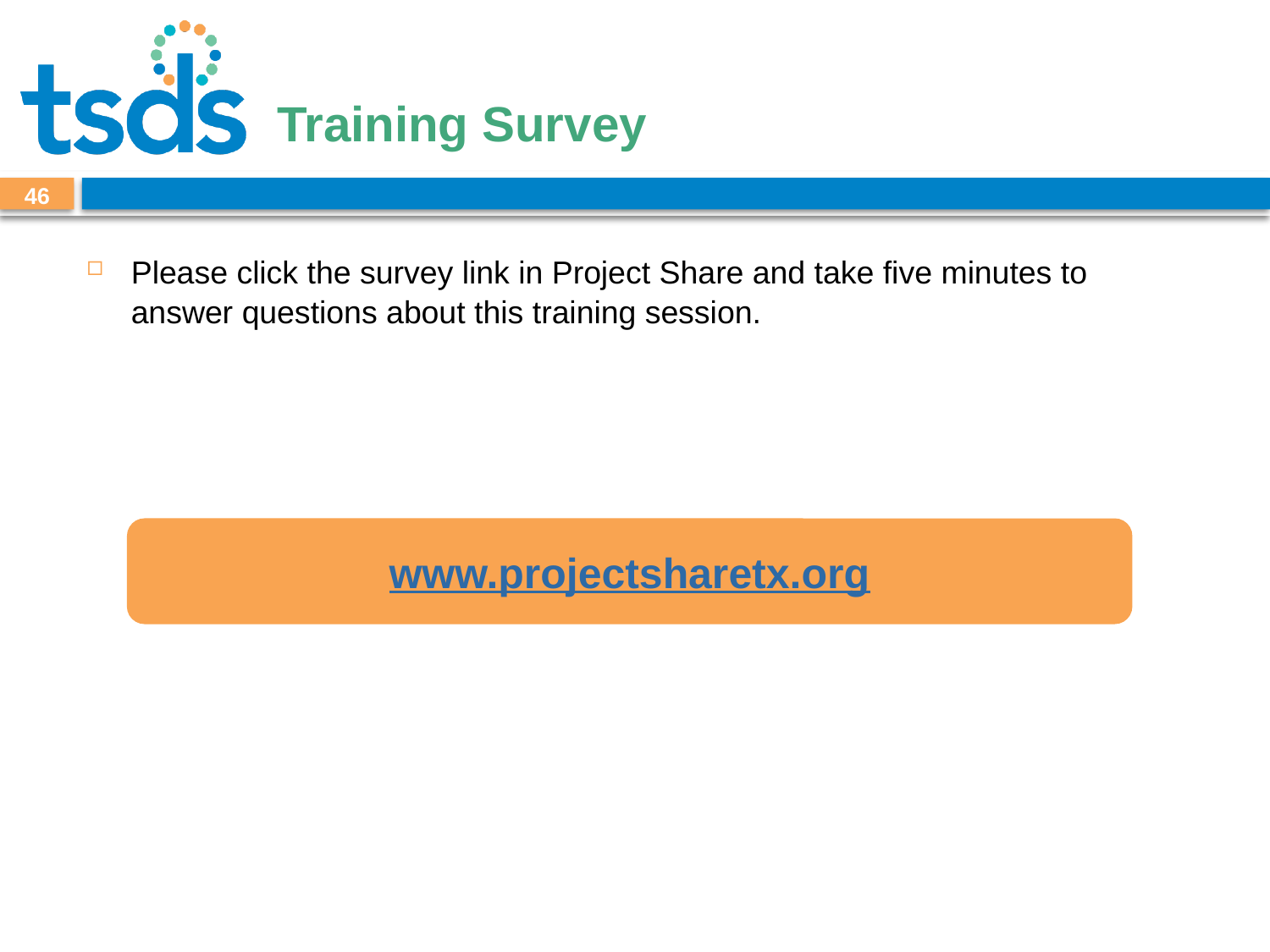

# Training Survey
46
Please click the survey link in Project Share and take five minutes to answer questions about this training session.
www.projectsharetx.org